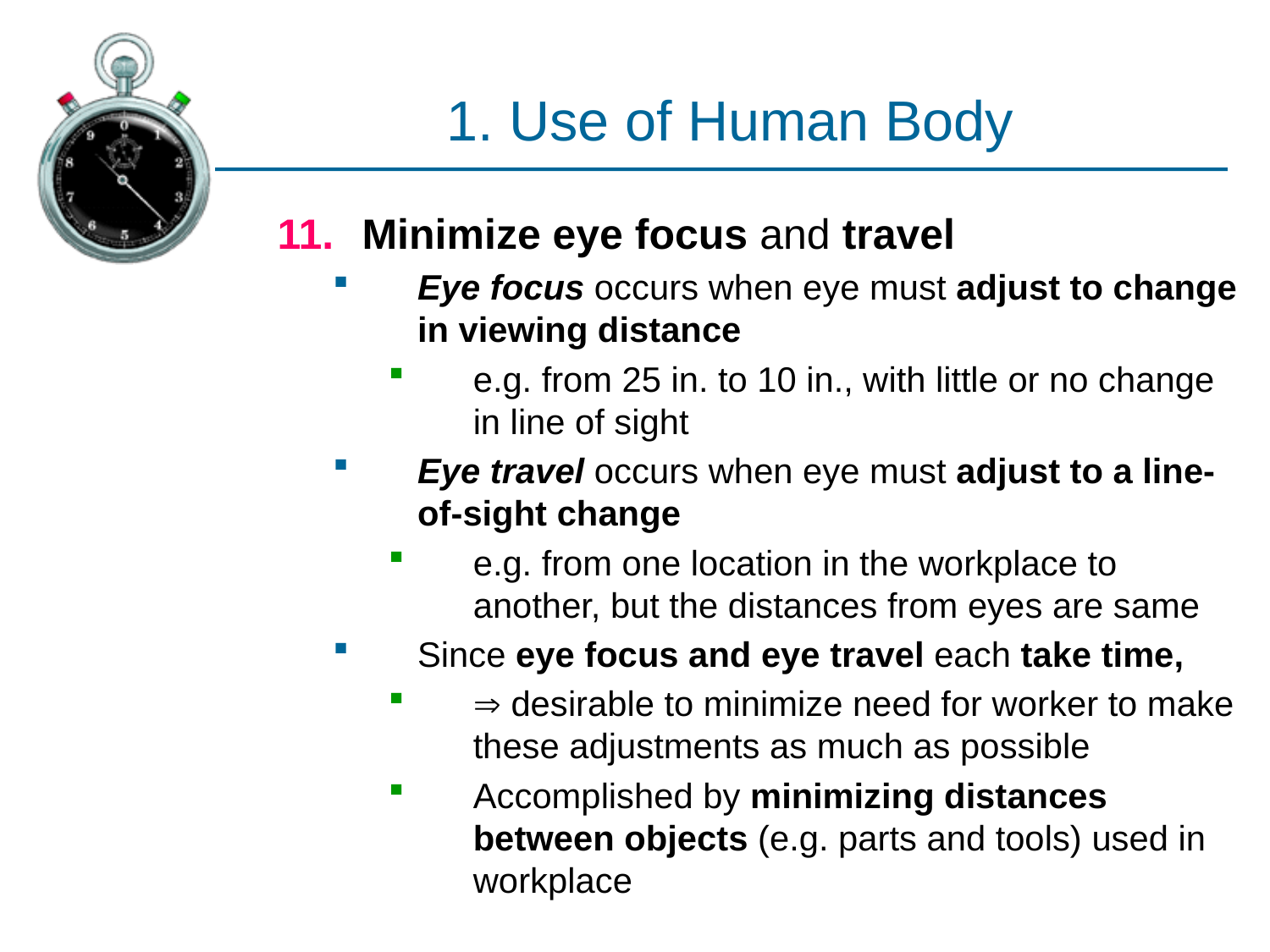

# 1. Use of Human Body
Minimize eye focus and travel
Eye focus occurs when eye must adjust to change in viewing distance
e.g. from 25 in. to 10 in., with little or no change in line of sight
Eye travel occurs when eye must adjust to a line-of-sight change
e.g. from one location in the workplace to another, but the distances from eyes are same
Since eye focus and eye travel each take time,
⇒ desirable to minimize need for worker to make these adjustments as much as possible
Accomplished by minimizing distances between objects (e.g. parts and tools) used in workplace